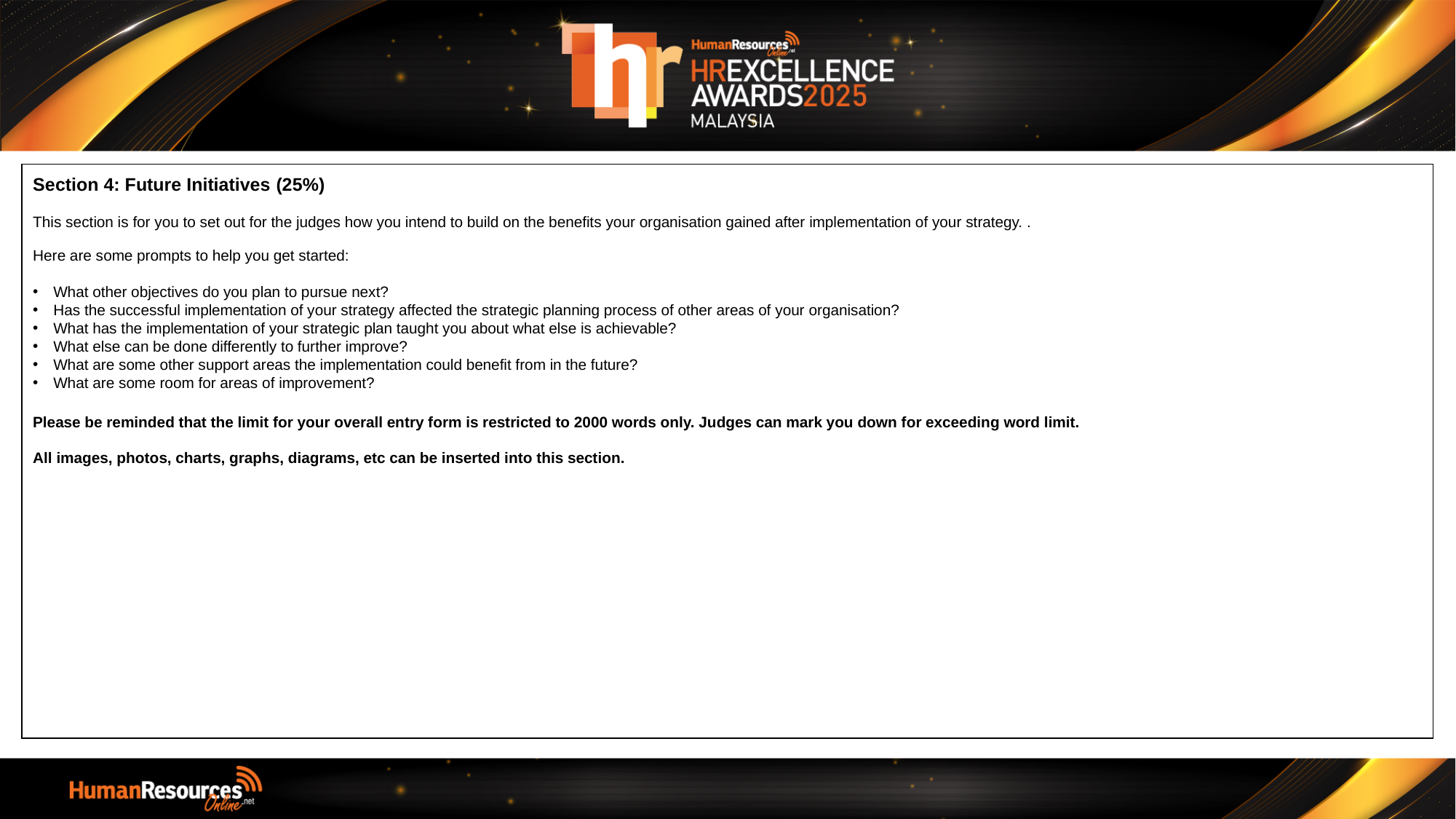

Section 4: Future Initiatives (25%)
This section is for you to set out for the judges how you intend to build on the benefits your organisation gained after implementation of your strategy. .
Here are some prompts to help you get started:

What other objectives do you plan to pursue next?
Has the successful implementation of your strategy affected the strategic planning process of other areas of your organisation?
What has the implementation of your strategic plan taught you about what else is achievable?
What else can be done differently to further improve?
What are some other support areas the implementation could benefit from in the future?
What are some room for areas of improvement?

Please be reminded that the limit for your overall entry form is restricted to 2000 words only. Judges can mark you down for exceeding word limit.
All images, photos, charts, graphs, diagrams, etc can be inserted into this section.